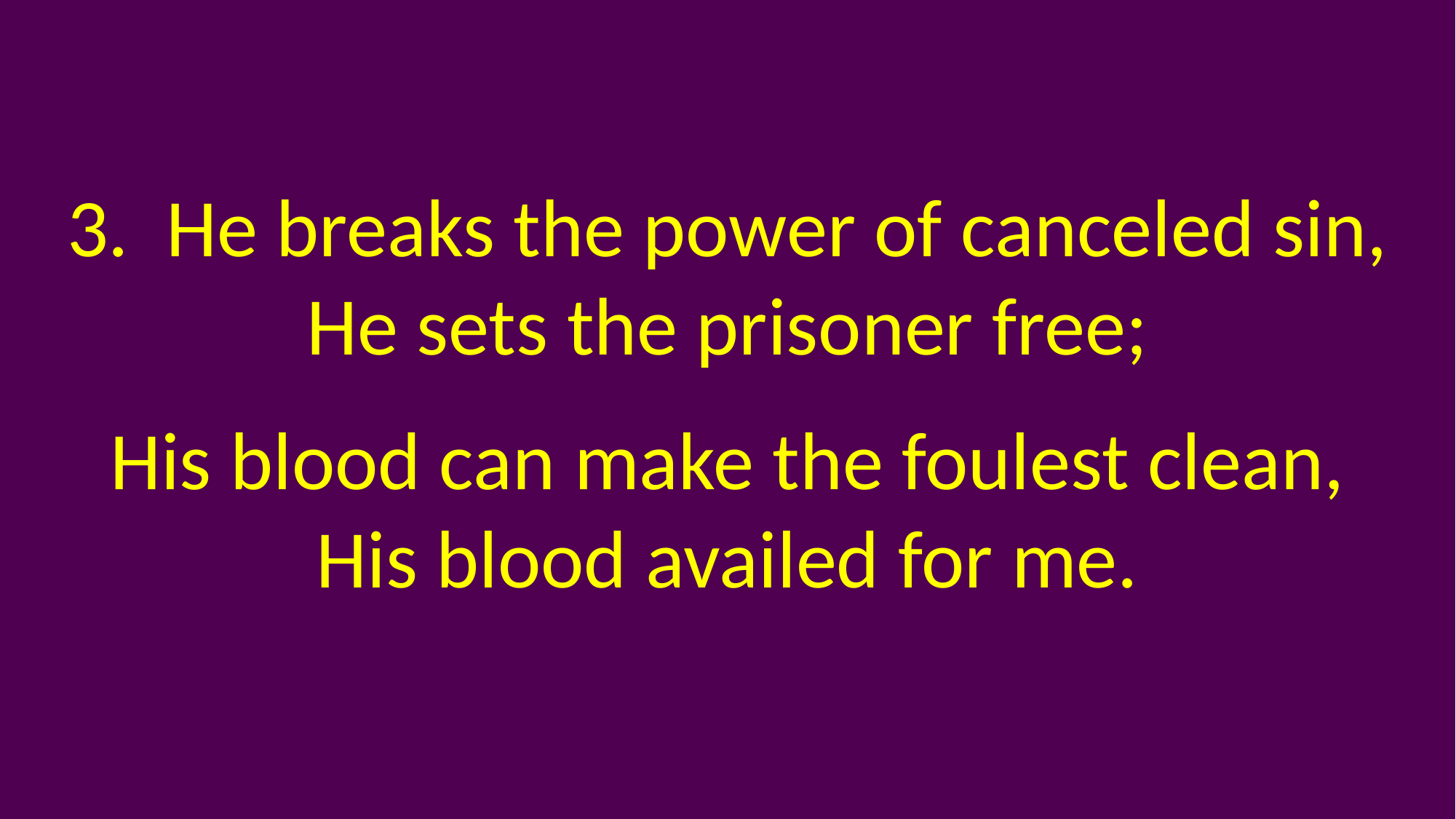

3.  He breaks the power of canceled sin,
He sets the prisoner free;
His blood can make the foulest clean,
His blood availed for me.